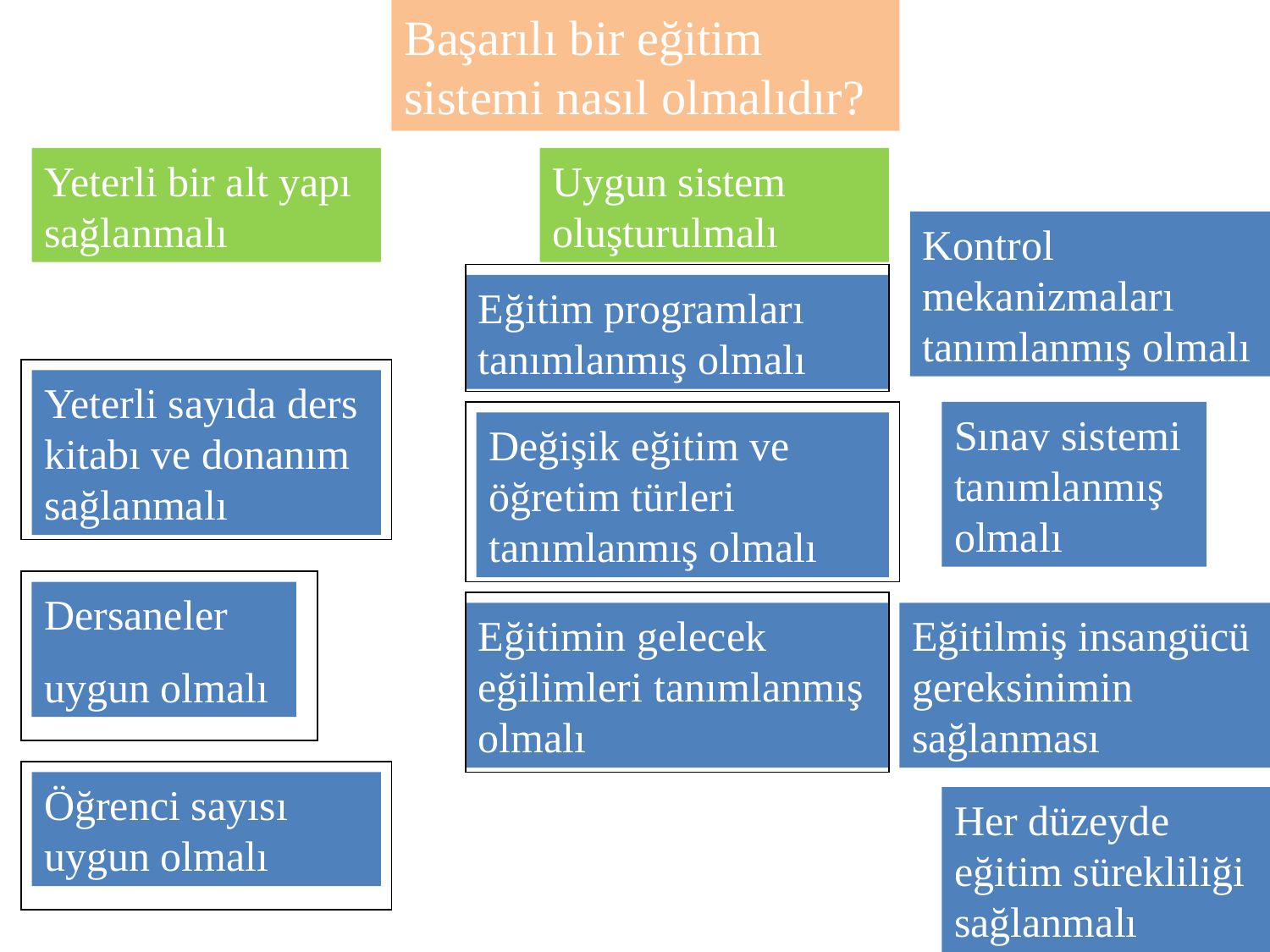

Başarılı bir eğitim sistemi nasıl olmalıdır?
Yeterli bir alt yapı sağlanmalı
Uygun sistem oluşturulmalı
Kontrol mekanizmaları tanımlanmış olmalı
|  |
| --- |
Eğitim programları tanımlanmış olmalı
|  |
| --- |
Yeterli sayıda ders kitabı ve donanım sağlanmalı
|  |
| --- |
Sınav sistemi tanımlanmış olmalı
Değişik eğitim ve öğretim türleri tanımlanmış olmalı
|  |
| --- |
Dersaneler
uygun olmalı
|  |
| --- |
Eğitimin gelecek eğilimleri tanımlanmış olmalı
Eğitilmiş insangücü gereksinimin sağlanması
|  |
| --- |
Öğrenci sayısı uygun olmalı
Her düzeyde eğitim sürekliliği sağlanmalı